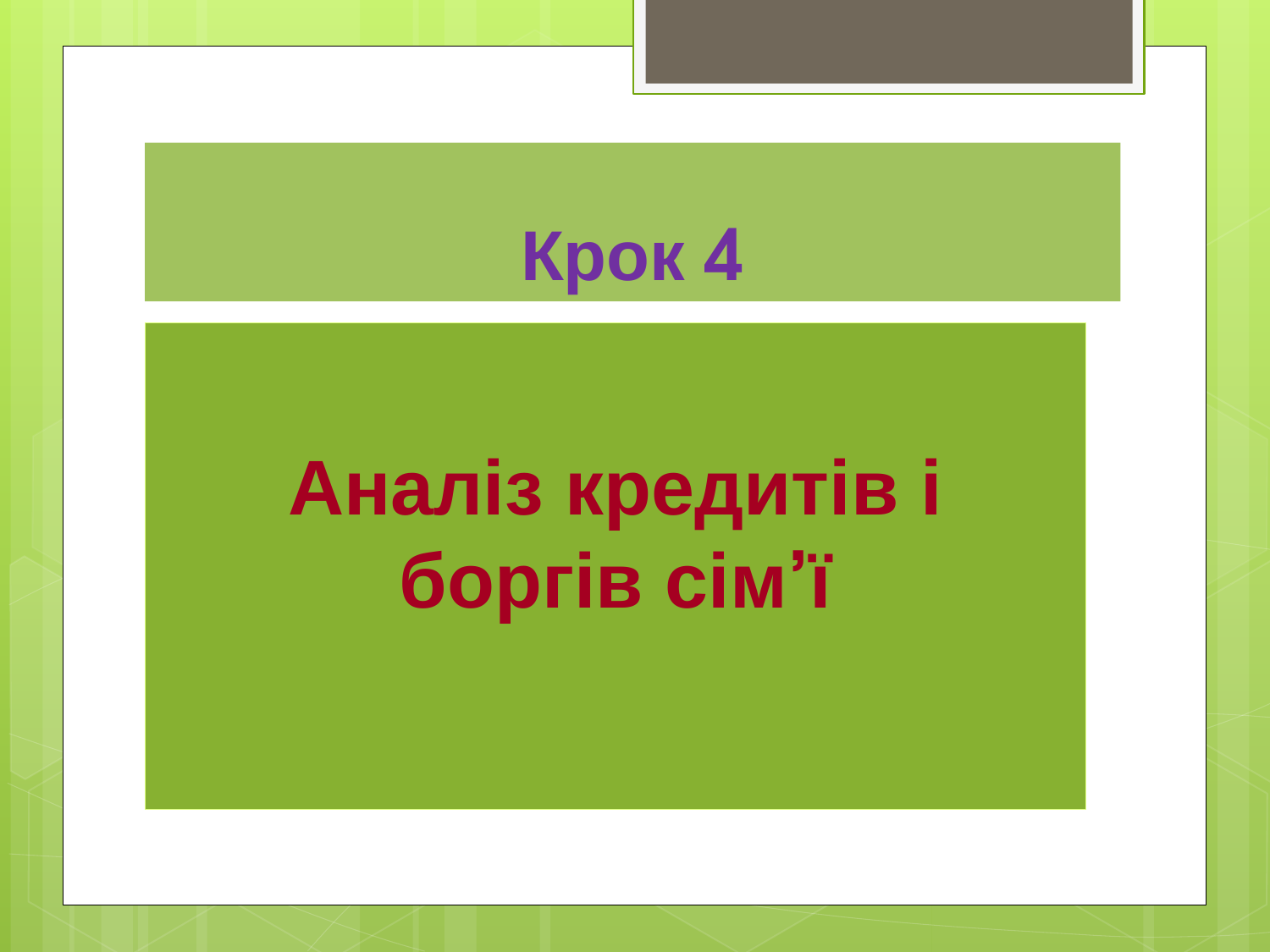

# Крок 4

Аналіз кредитів і боргів сім’ї